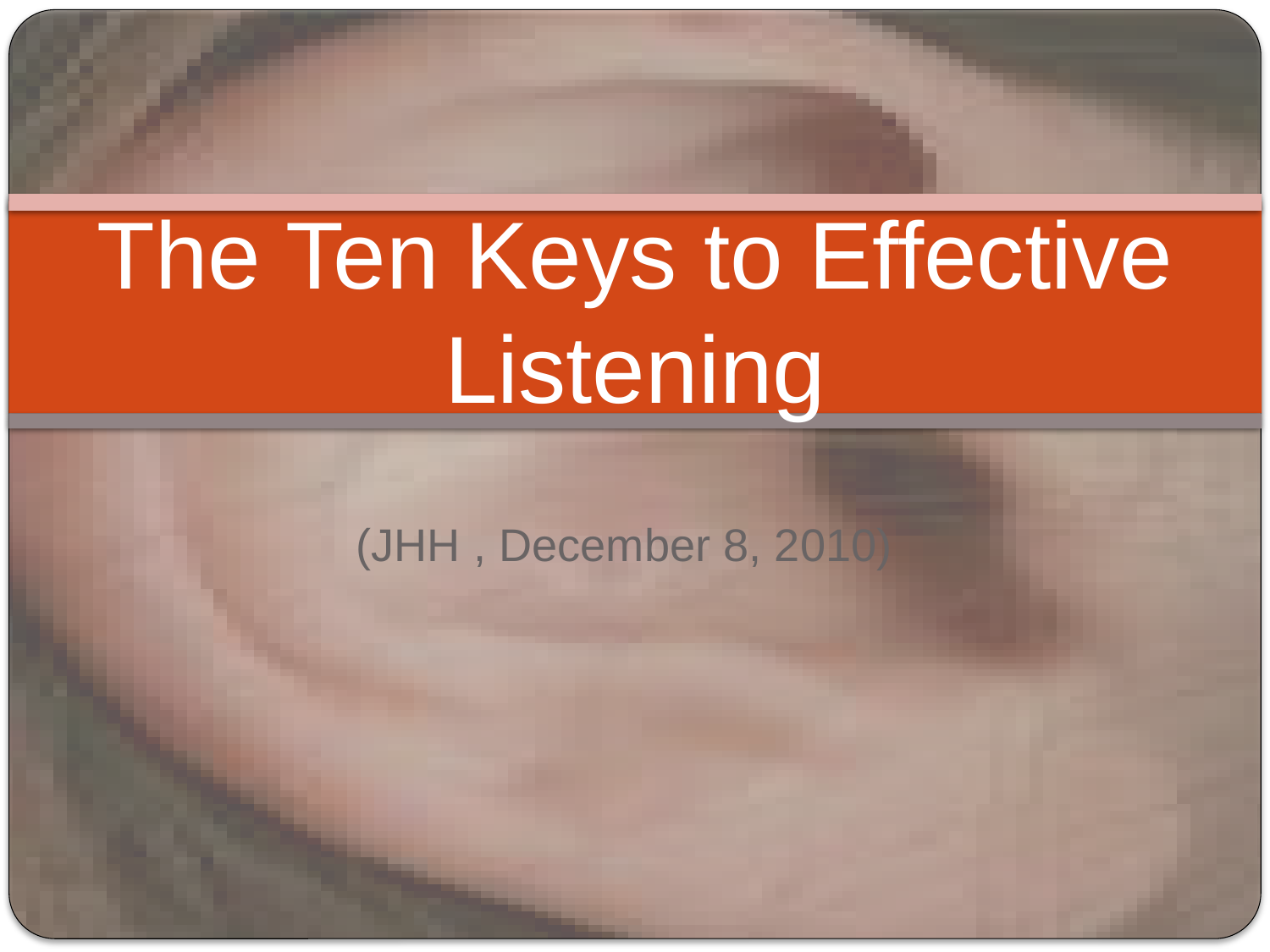

# The Ten Keys to Effective Listening

(JHH , December 8, 2010)